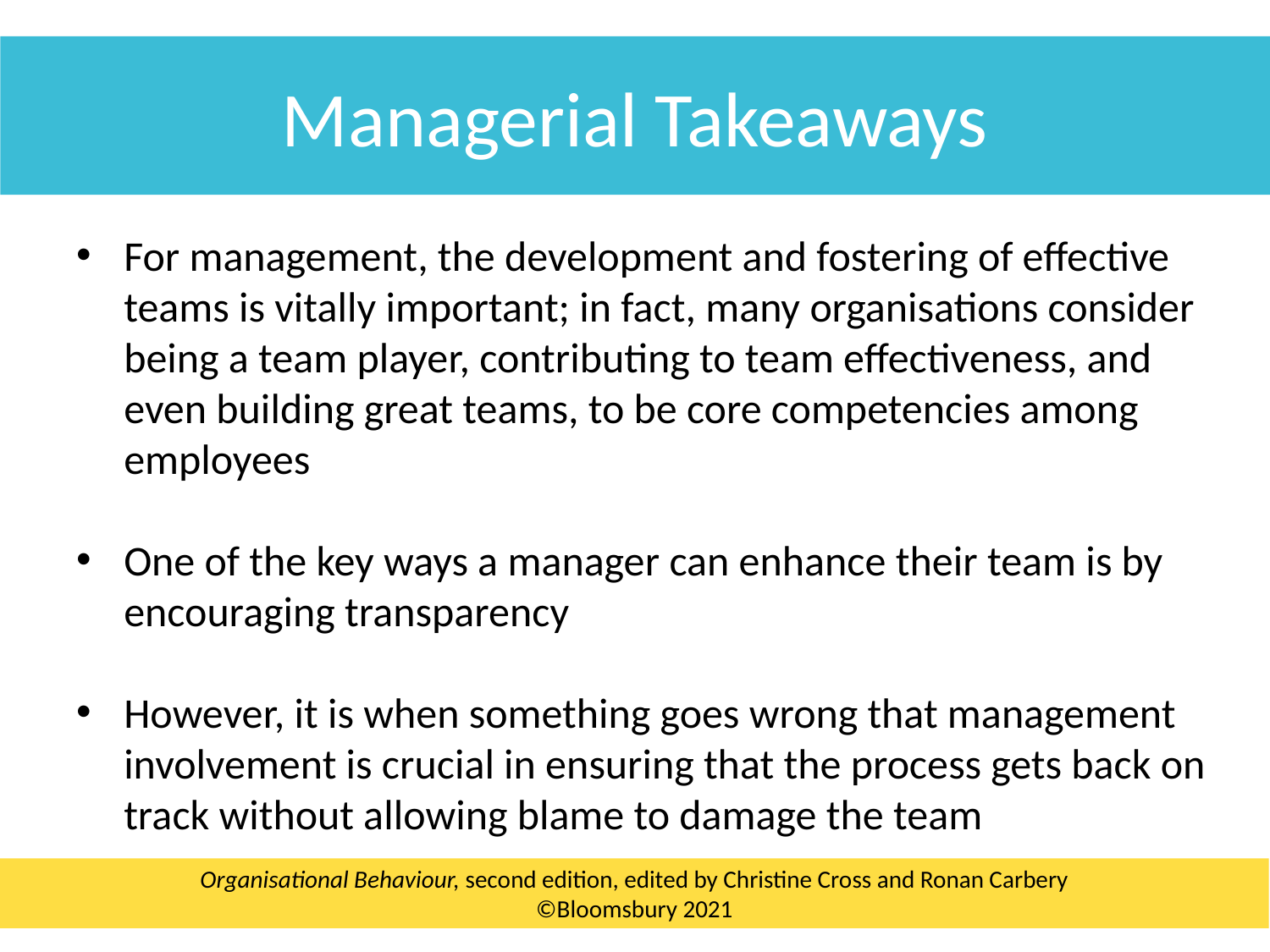

Managerial Takeaways
For management, the development and fostering of effective teams is vitally important; in fact, many organisations consider being a team player, contributing to team effectiveness, and even building great teams, to be core competencies among employees

One of the key ways a manager can enhance their team is by encouraging transparency

However, it is when something goes wrong that management involvement is crucial in ensuring that the process gets back on track without allowing blame to damage the team